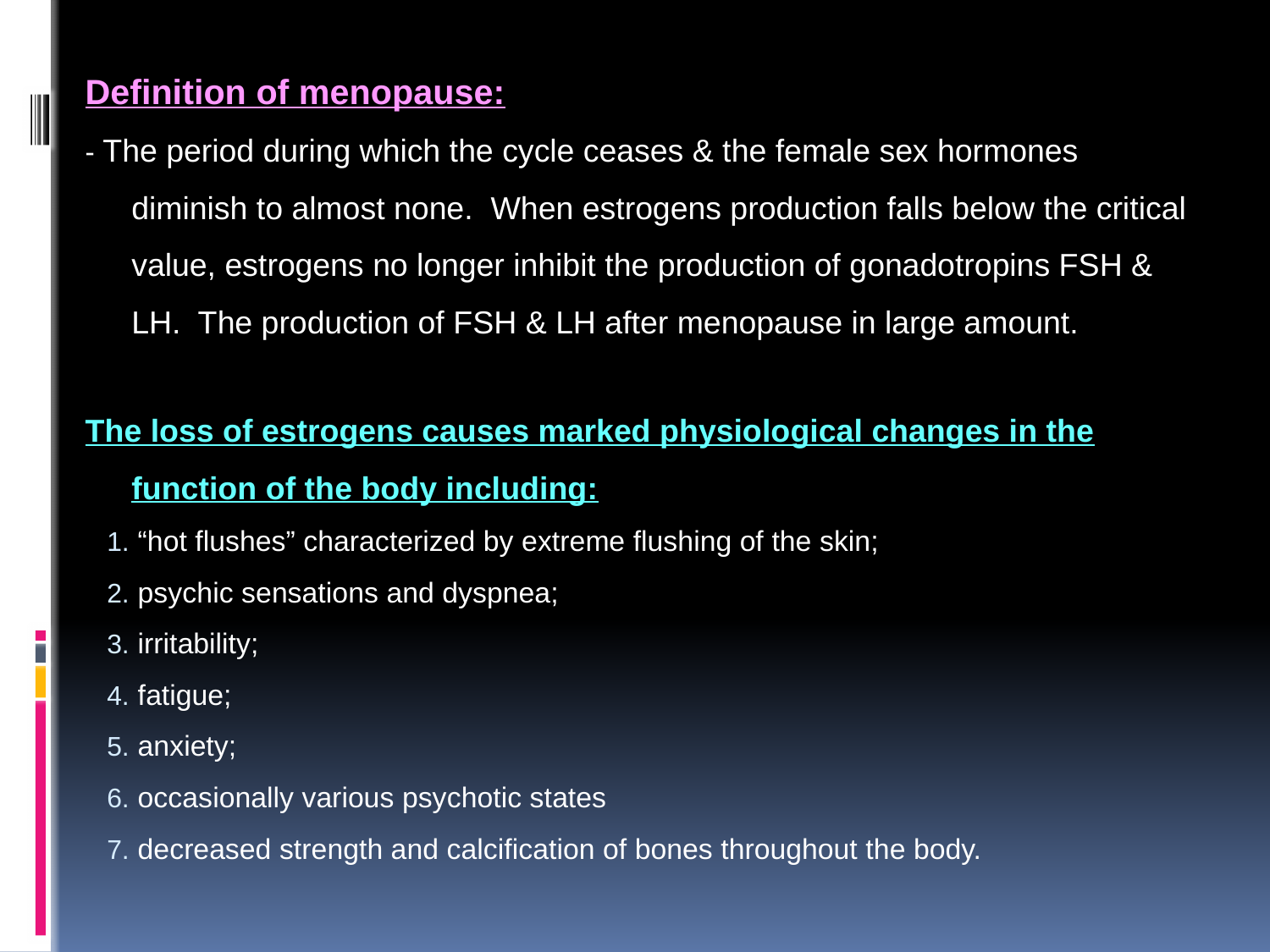

Definition of menopause:
- The period during which the cycle ceases & the female sex hormones diminish to almost none.  When estrogens production falls below the critical value, estrogens no longer inhibit the production of gonadotropins FSH & LH.  The production of FSH & LH after menopause in large amount.

The loss of estrogens causes marked physiological changes in the function of the body including:
“hot flushes” characterized by extreme flushing of the skin;
psychic sensations and dyspnea;
irritability;
fatigue;
anxiety;
occasionally various psychotic states
decreased strength and calcification of bones throughout the body.